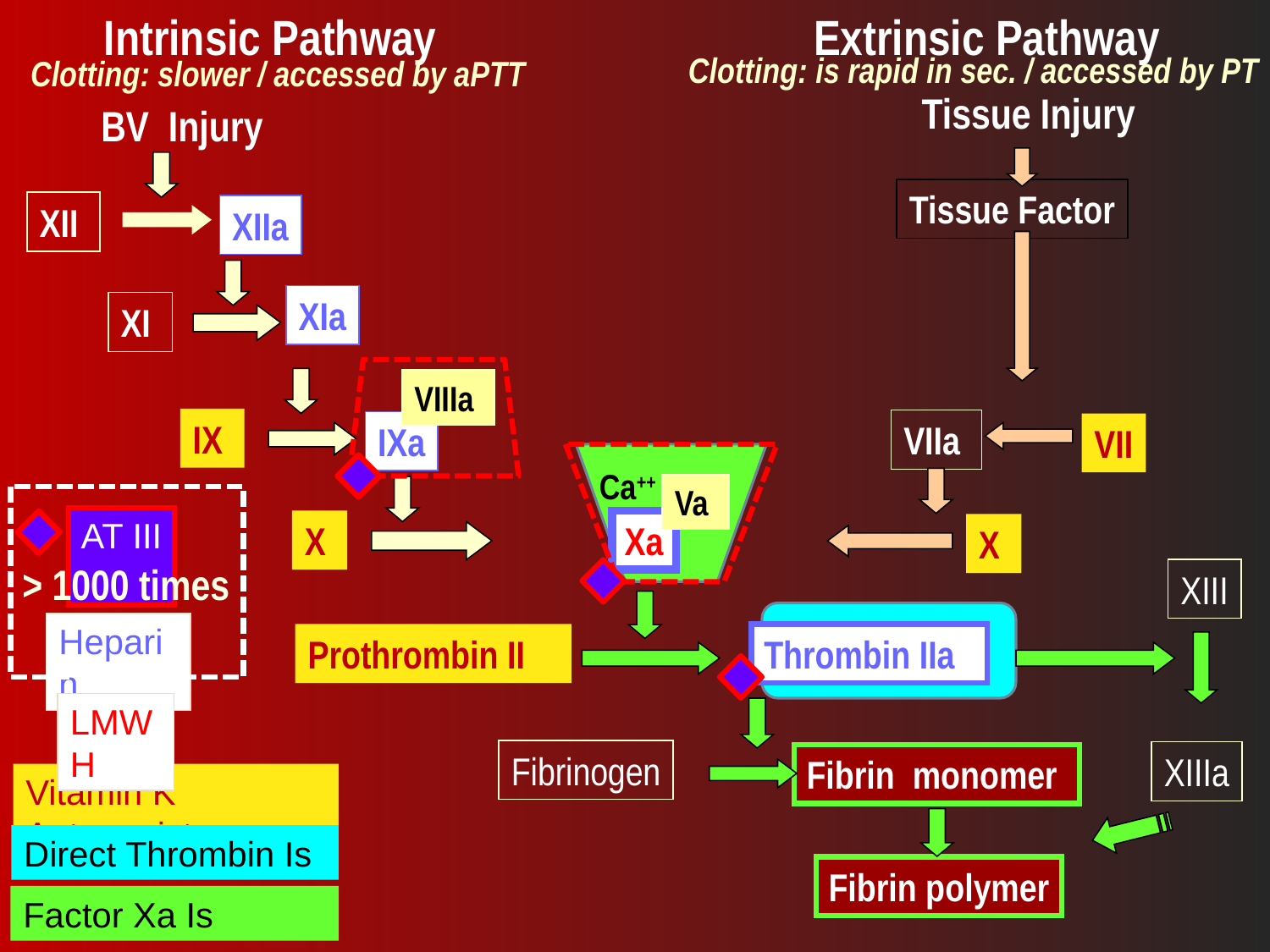

Intrinsic Pathway
Extrinsic Pathway
Clotting: is rapid in sec. / accessed by PT
Clotting: slower / accessed by aPTT
Tissue Injury
BV  Injury

Tissue Factor
XII
XIIa

XIa
XI

VIIIa
IX
VIIa
IXa
VII

Ca++

Va

AT III
X
Xa

X

 > 1000 times
XIII

Heparin
Prothrombin II
Thrombin IIa

LMWH

Fibrinogen
XIIIa
Fibrin  monomer

Vitamin K Antagonists

Direct Thrombin Is
Fibrin polymer
Factor Xa Is